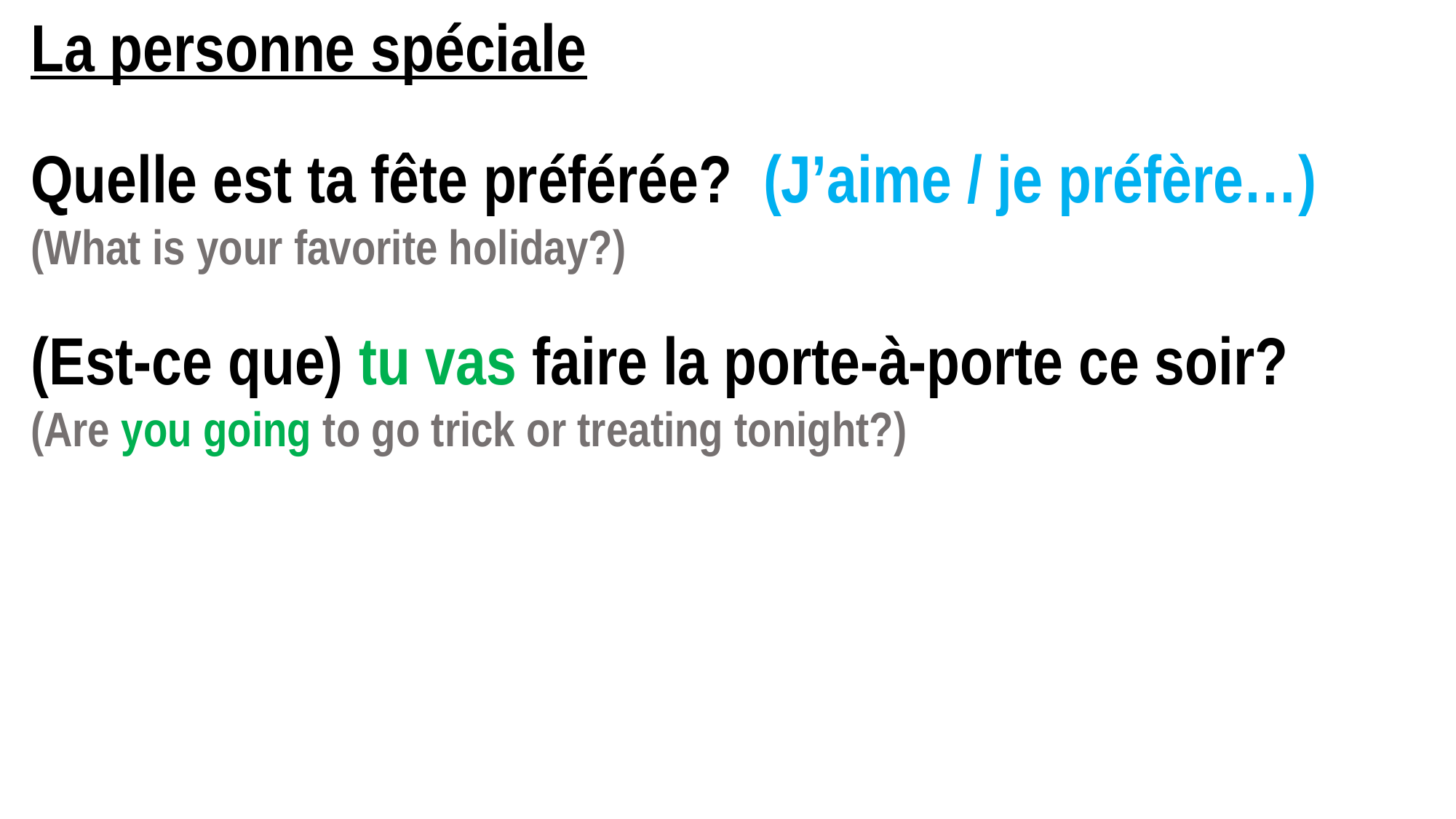

La personne spéciale

Quelle est ta fête préférée?  (J’aime / je préfère…)
(What is your favorite holiday?)

(Est-ce que) tu vas faire la porte-à-porte ce soir? 	 (Are you going to go trick or treating tonight?)